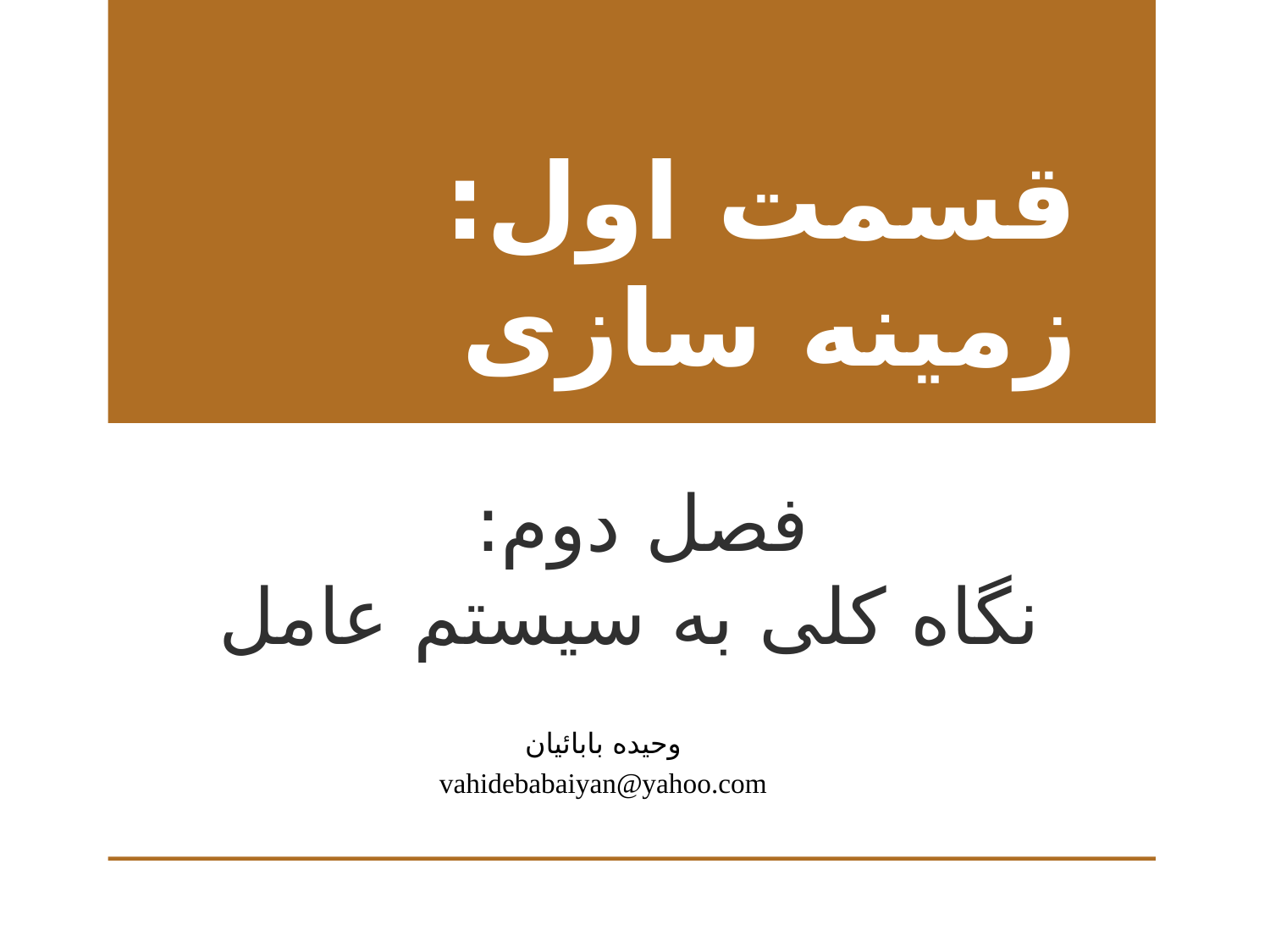

قسمت اول: زمینه سازی
# فصل دوم: نگاه کلی به سیستم عامل
وحیده بابائیان
vahidebabaiyan@yahoo.com